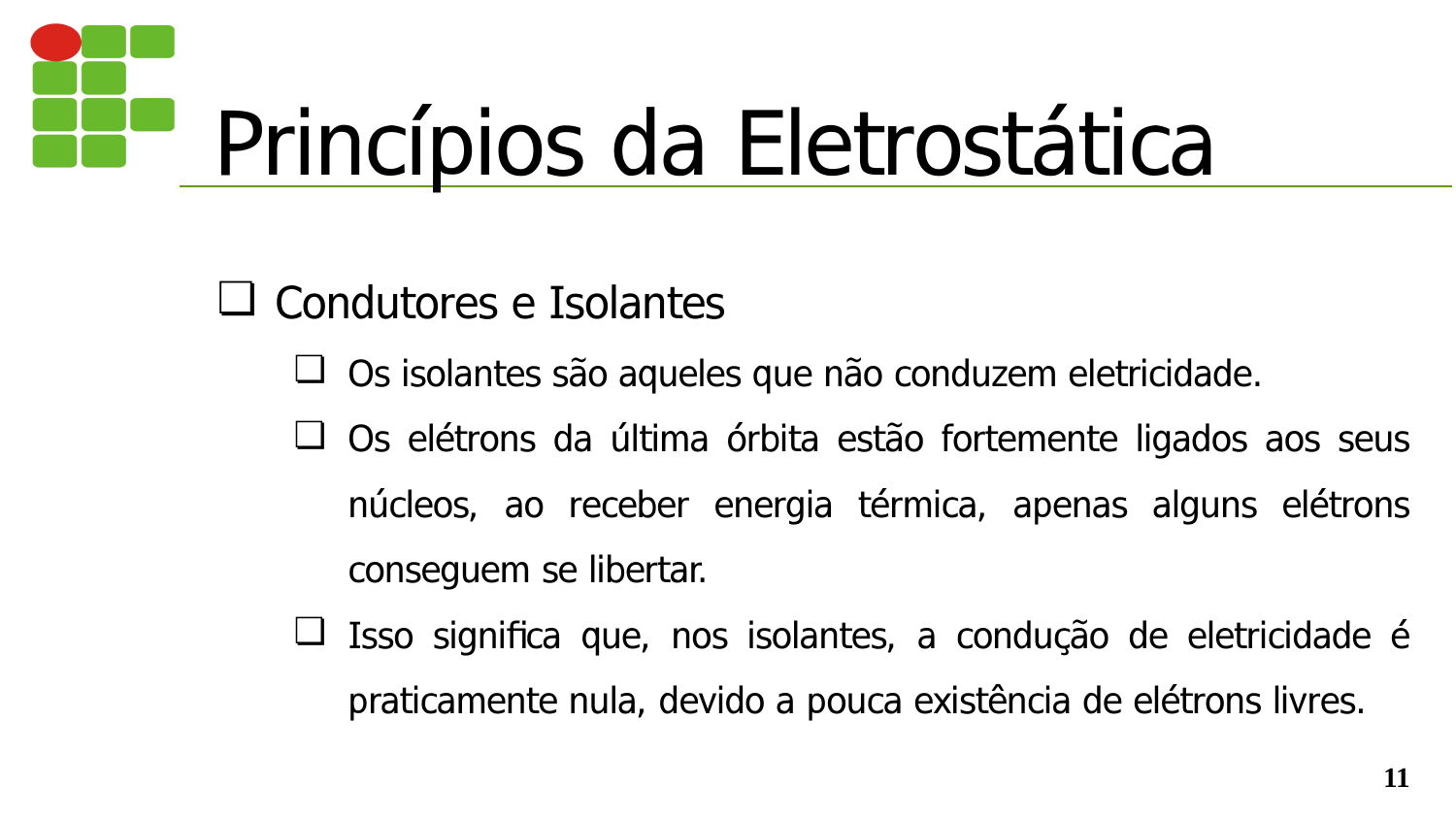

# Princípios da Eletrostática
Condutores e Isolantes
Os isolantes são aqueles que não conduzem eletricidade.
Os elétrons da última órbita estão fortemente ligados aos seus núcleos, ao receber energia térmica, apenas alguns elétrons conseguem se libertar.
Isso significa que, nos isolantes, a condução de eletricidade é praticamente nula, devido a pouca existência de elétrons livres.
11